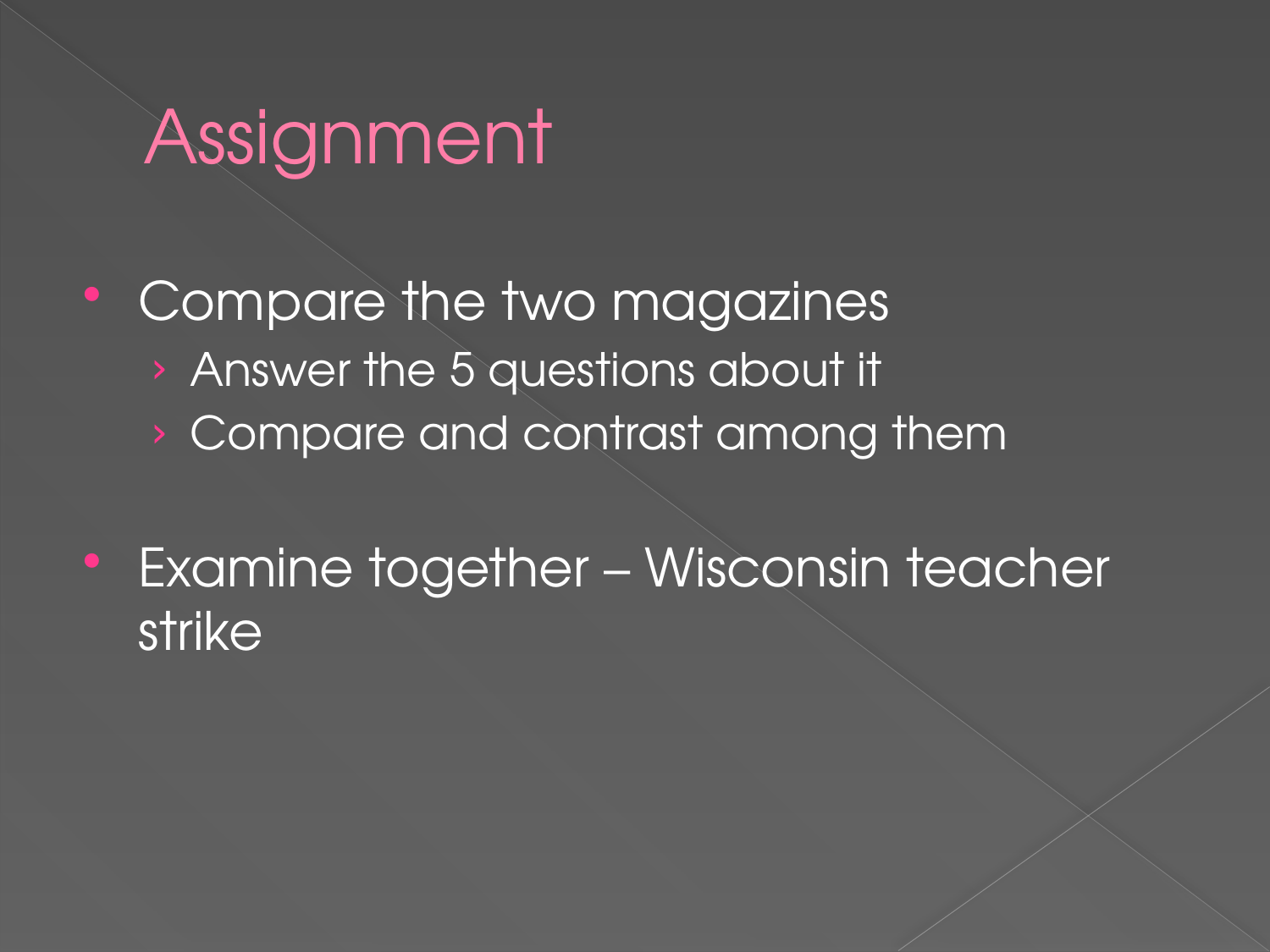

# Assignment
Compare the two magazines
Answer the 5 questions about it
Compare and contrast among them

Examine together – Wisconsin teacher strike